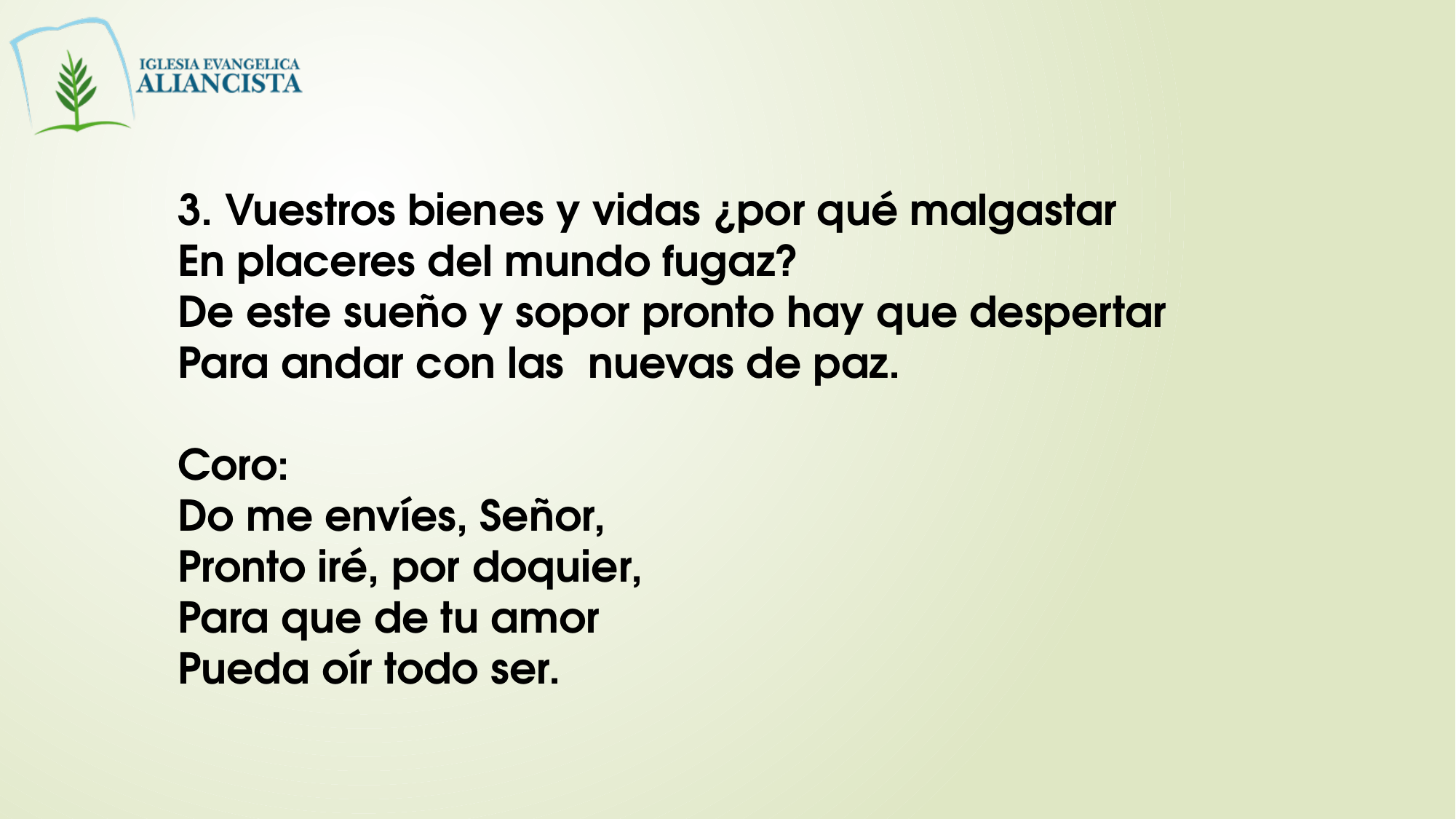

3. Vuestros bienes y vidas ¿por qué malgastar
En placeres del mundo fugaz?
De este sueño y sopor pronto hay que despertar
Para andar con las  nuevas de paz.

Coro:
Do me envíes, Señor,
Pronto iré, por doquier,
Para que de tu amor
Pueda oír todo ser.